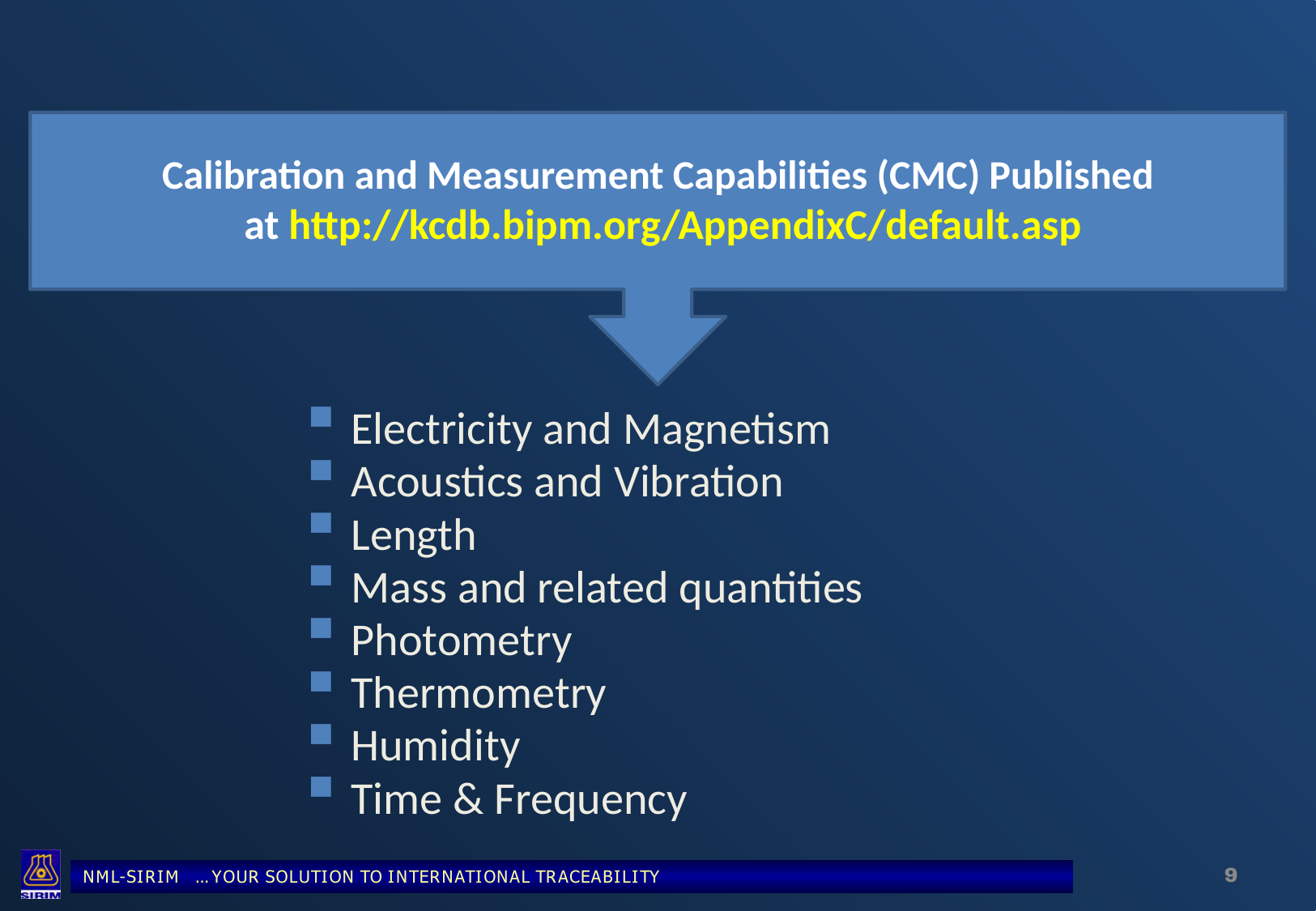

# Calibration and Measurement Capabilities (CMC) Published at http://kcdb.bipm.org/AppendixC/default.asp
Electricity and Magnetism
Acoustics and Vibration
Length
Mass and related quantities
Photometry
Thermometry
Humidity
Time & Frequency